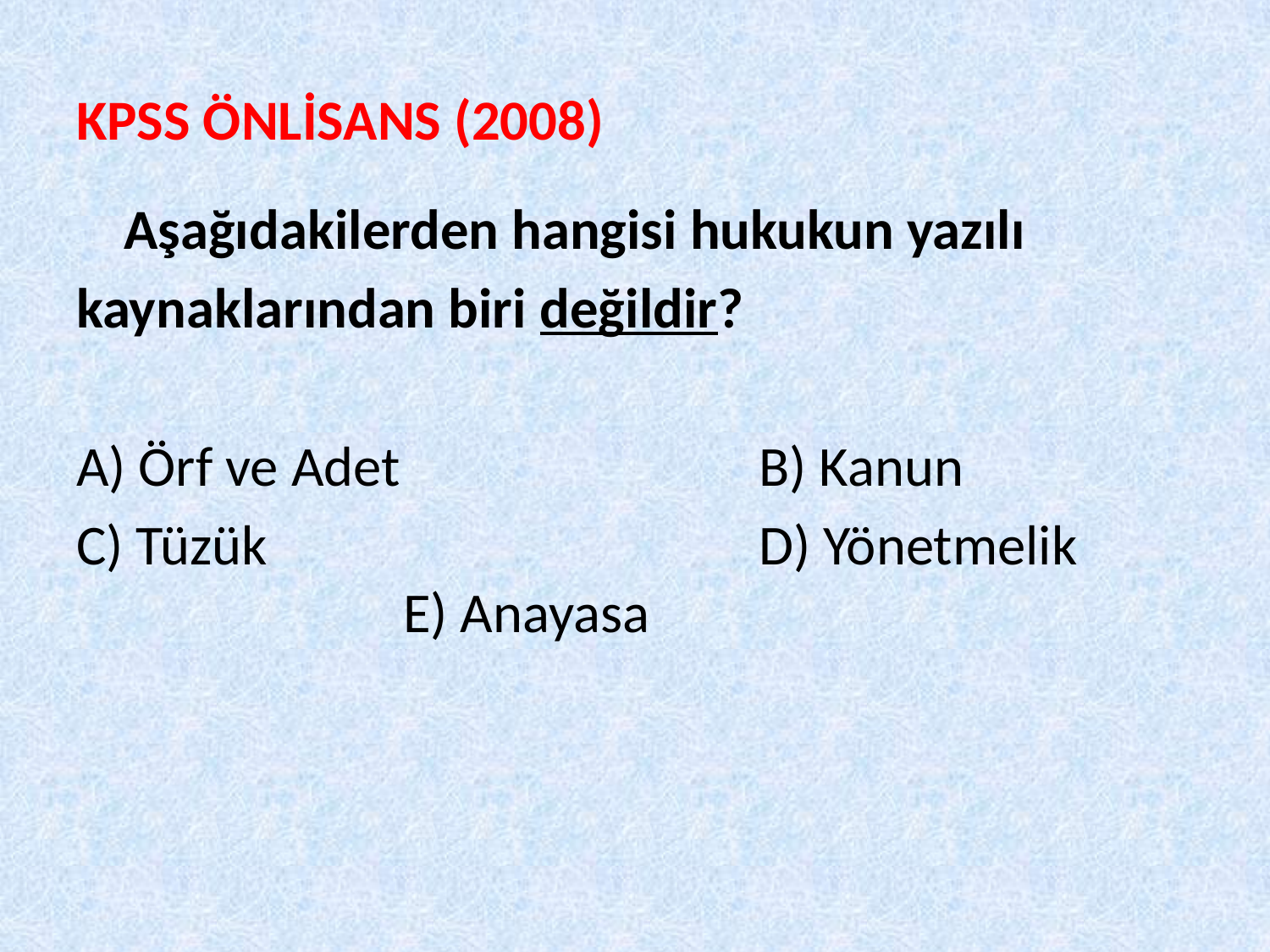

# KPSS ÖNLİSANS (2008)
	Aşağıdakilerden hangisi hukukun yazılı
kaynaklarından biri değildir?

A) Örf ve Adet 			B) Kanun
C) Tüzük				D) Yönetmelik 			  E) Anayasa